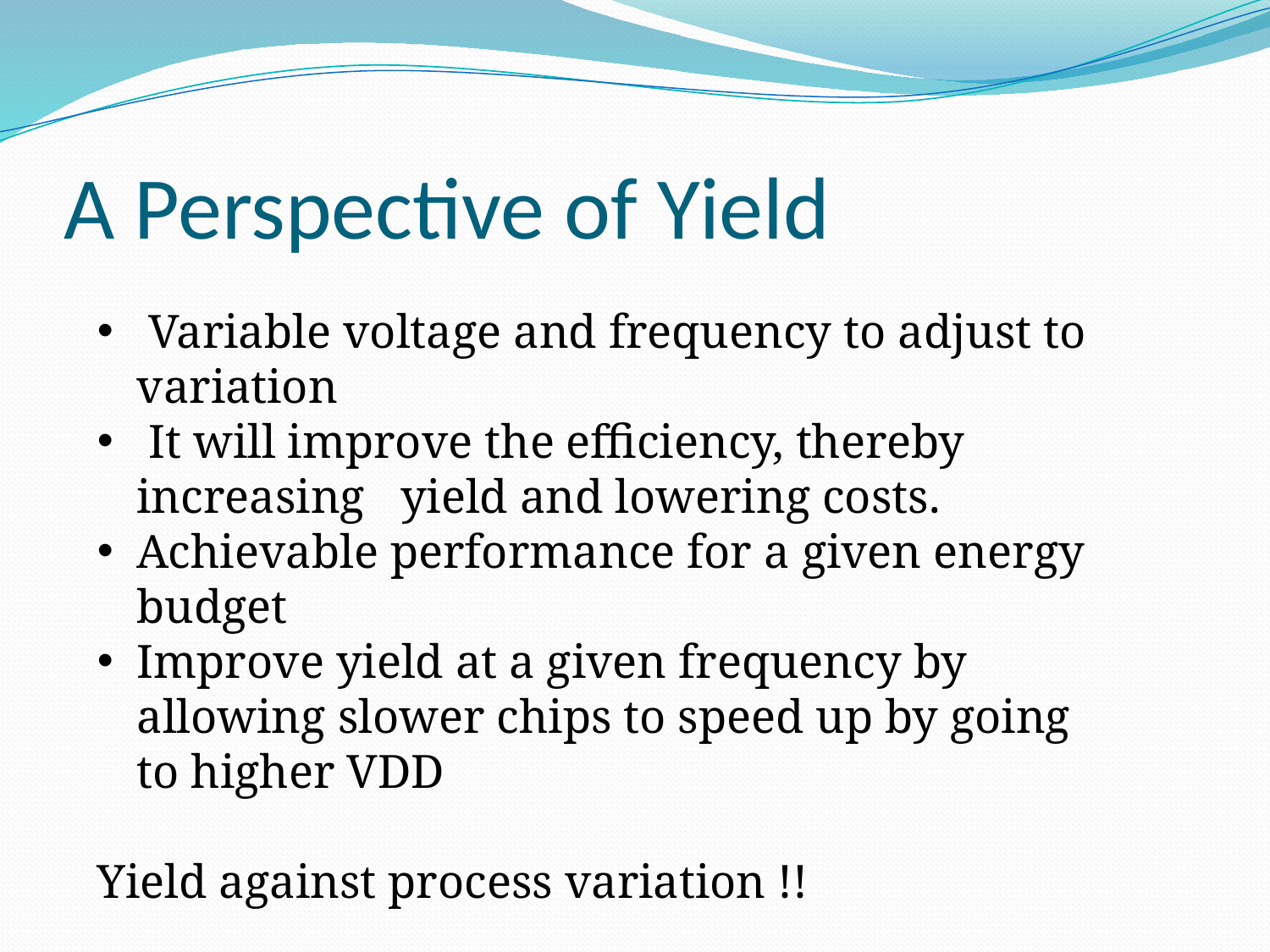

# A Perspective of Yield
 Variable voltage and frequency to adjust to variation
 It will improve the efficiency, thereby increasing   yield and lowering costs.
Achievable performance for a given energy budget
Improve yield at a given frequency by allowing slower chips to speed up by going to higher VDD

Yield against process variation !!